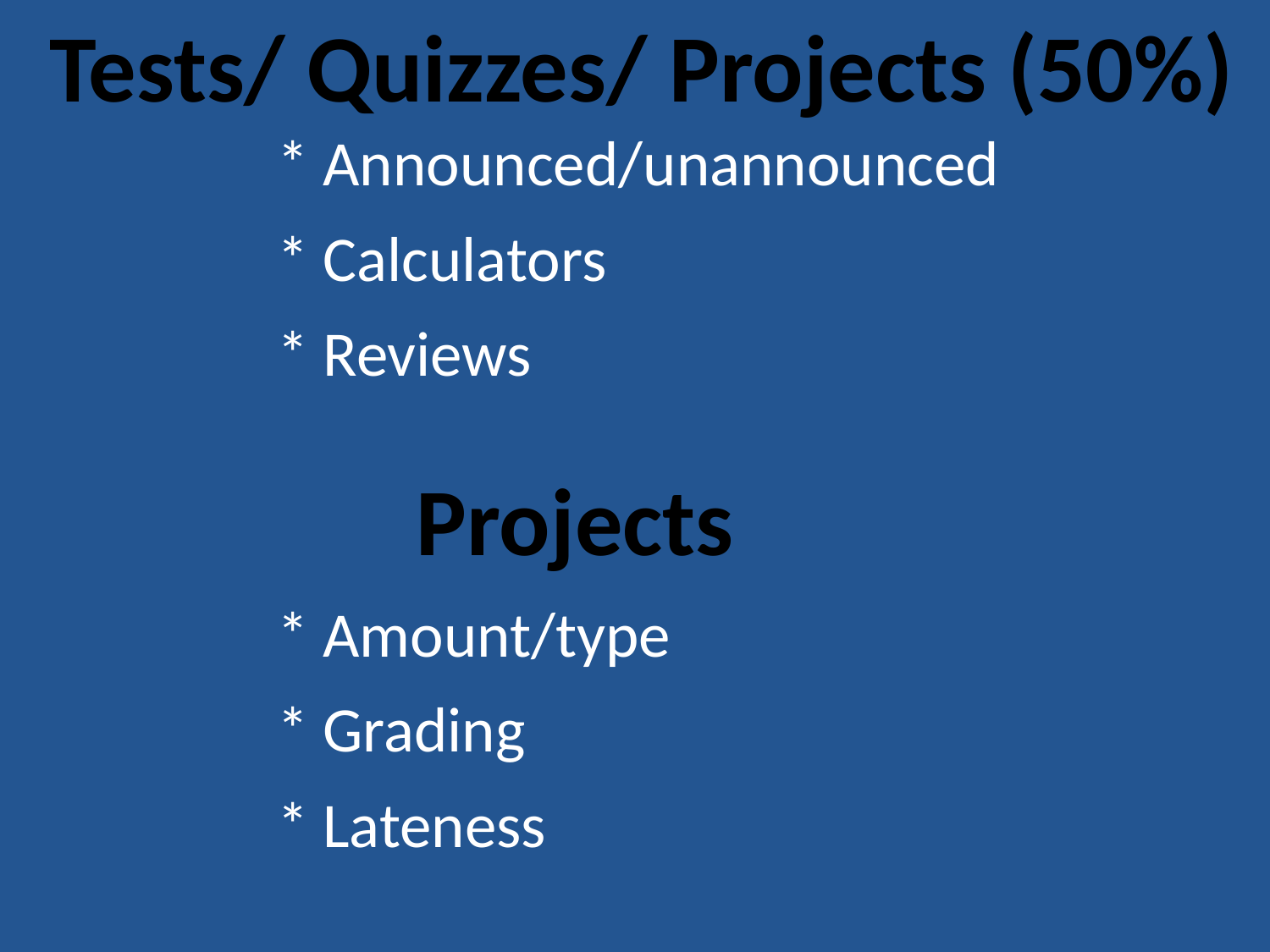

Tests/ Quizzes/ Projects (50%)
* Announced/unannounced
* Calculators
* Reviews
Projects
* Amount/type
* Grading
* Lateness